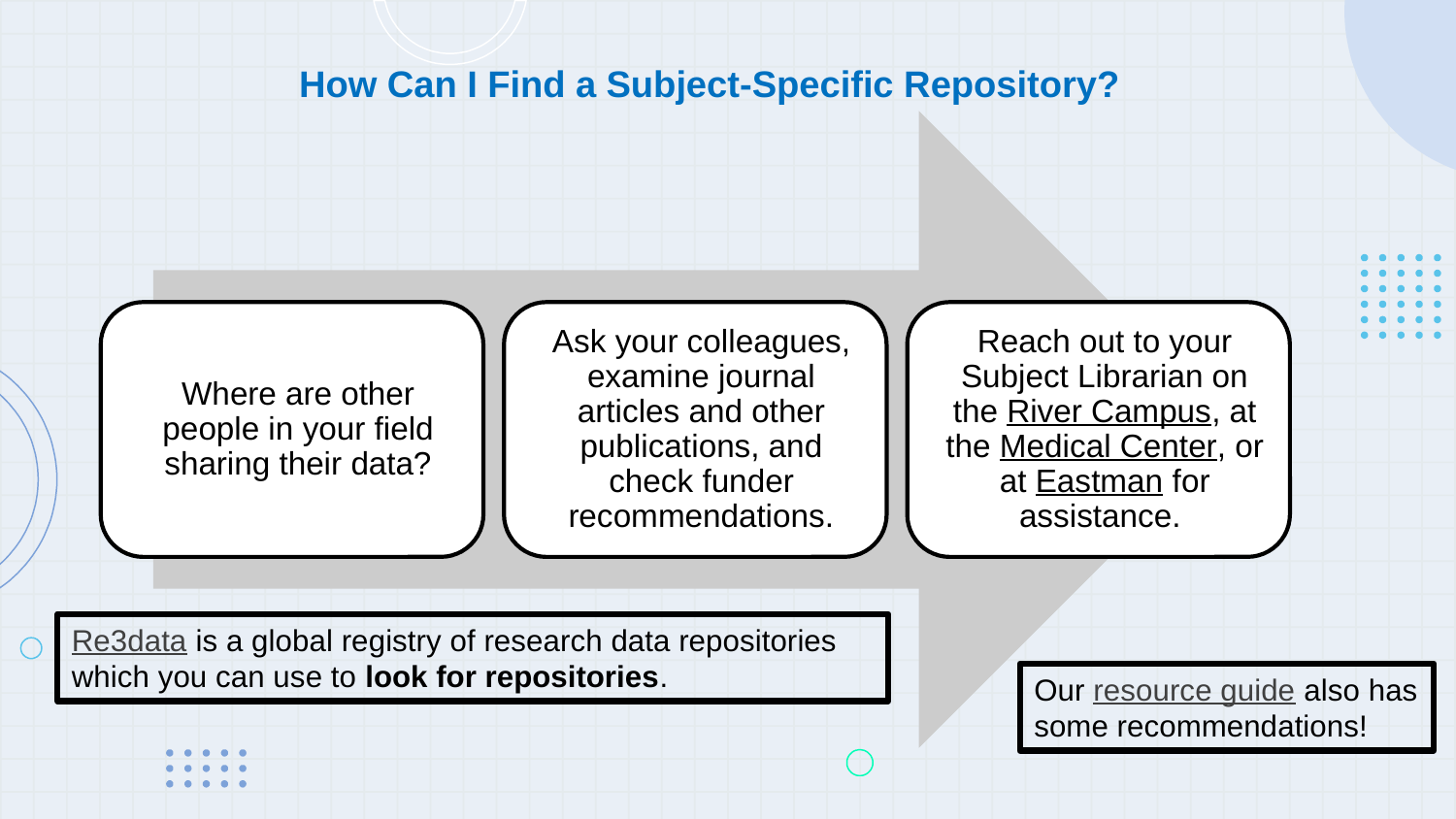

# How Can I Find a Subject-Specific Repository?
Where are other people in your field sharing their data?
Ask your colleagues, examine journal articles and other publications, and check funder recommendations.
Reach out to your Subject Librarian on the River Campus, at the Medical Center, or at Eastman for assistance.
Re3data is a global registry of research data repositories which you can use to look for repositories.
Our resource guide also has some recommendations!